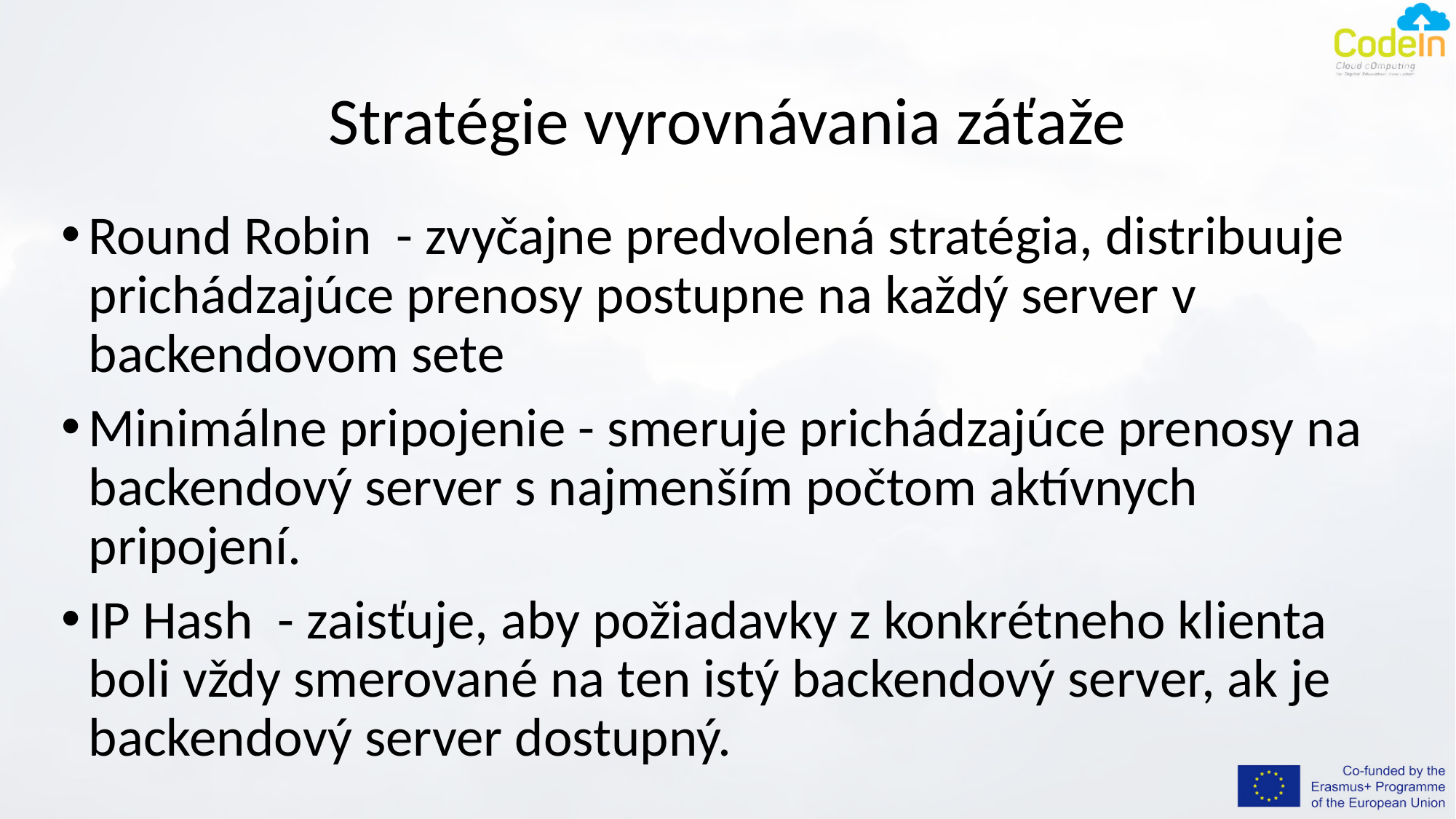

# Stratégie vyrovnávania záťaže
Round Robin  - zvyčajne predvolená stratégia, distribuuje prichádzajúce prenosy postupne na každý server v backendovom sete
Minimálne pripojenie - smeruje prichádzajúce prenosy na backendový server s najmenším počtom aktívnych pripojení.
IP Hash  - zaisťuje, aby požiadavky z konkrétneho klienta boli vždy smerované na ten istý backendový server, ak je backendový server dostupný.